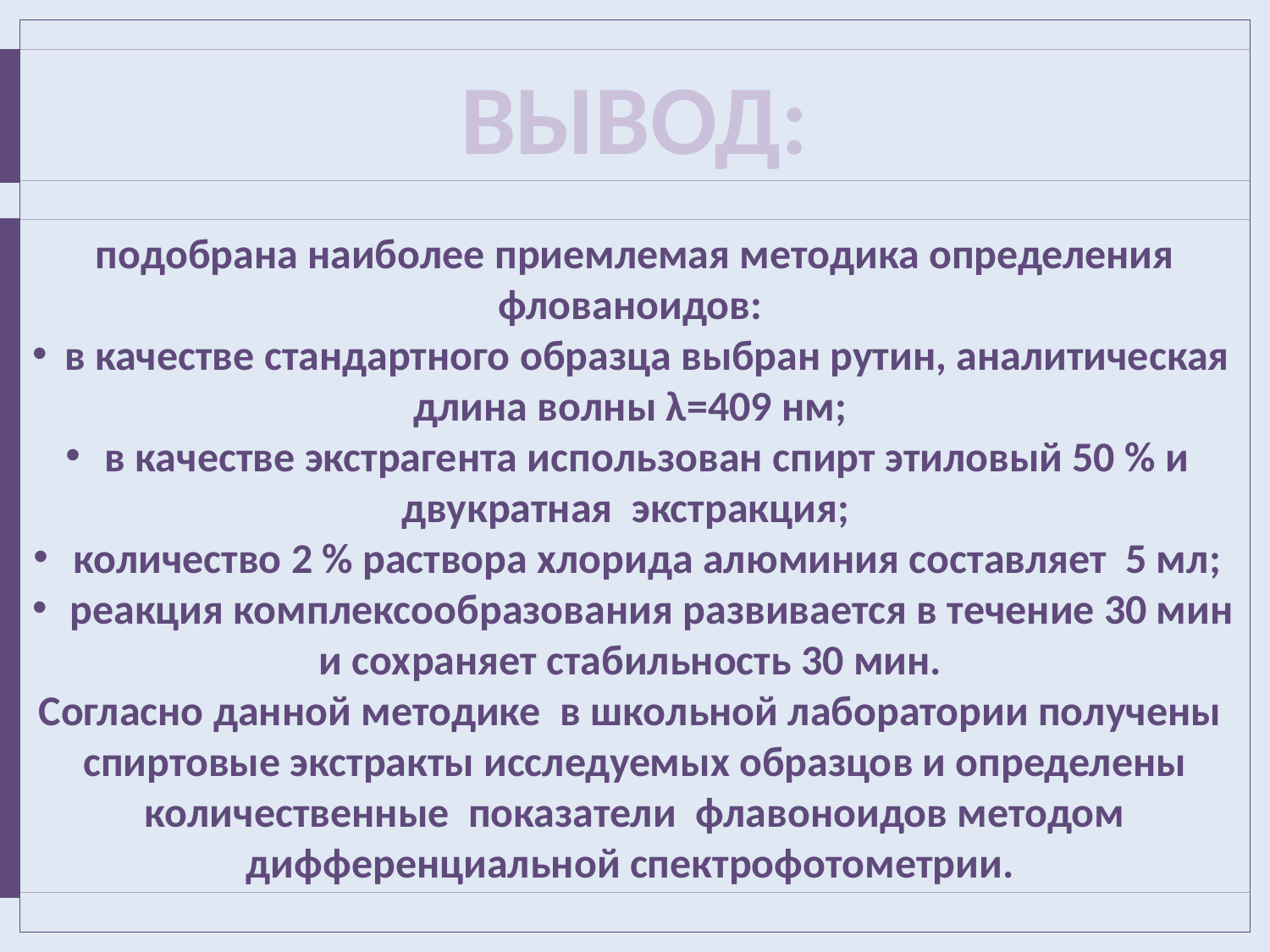

ВЫВОД:

подобрана наиболее приемлемая методика определения флованоидов:
 в качестве стандартного образца выбран рутин, аналитическая длина волны λ=409 нм;
 в качестве экстрагента использован спирт этиловый 50 % и двукратная  экстракция;
 количество 2 % раствора хлорида алюминия составляет  5 мл;
  реакция комплексообразования развивается в течение 30 мин и сохраняет стабильность 30 мин.
Согласно данной методике  в школьной лаборатории получены  спиртовые экстракты исследуемых образцов и определены количественные  показатели  флавоноидов методом дифференциальной спектрофотометрии.